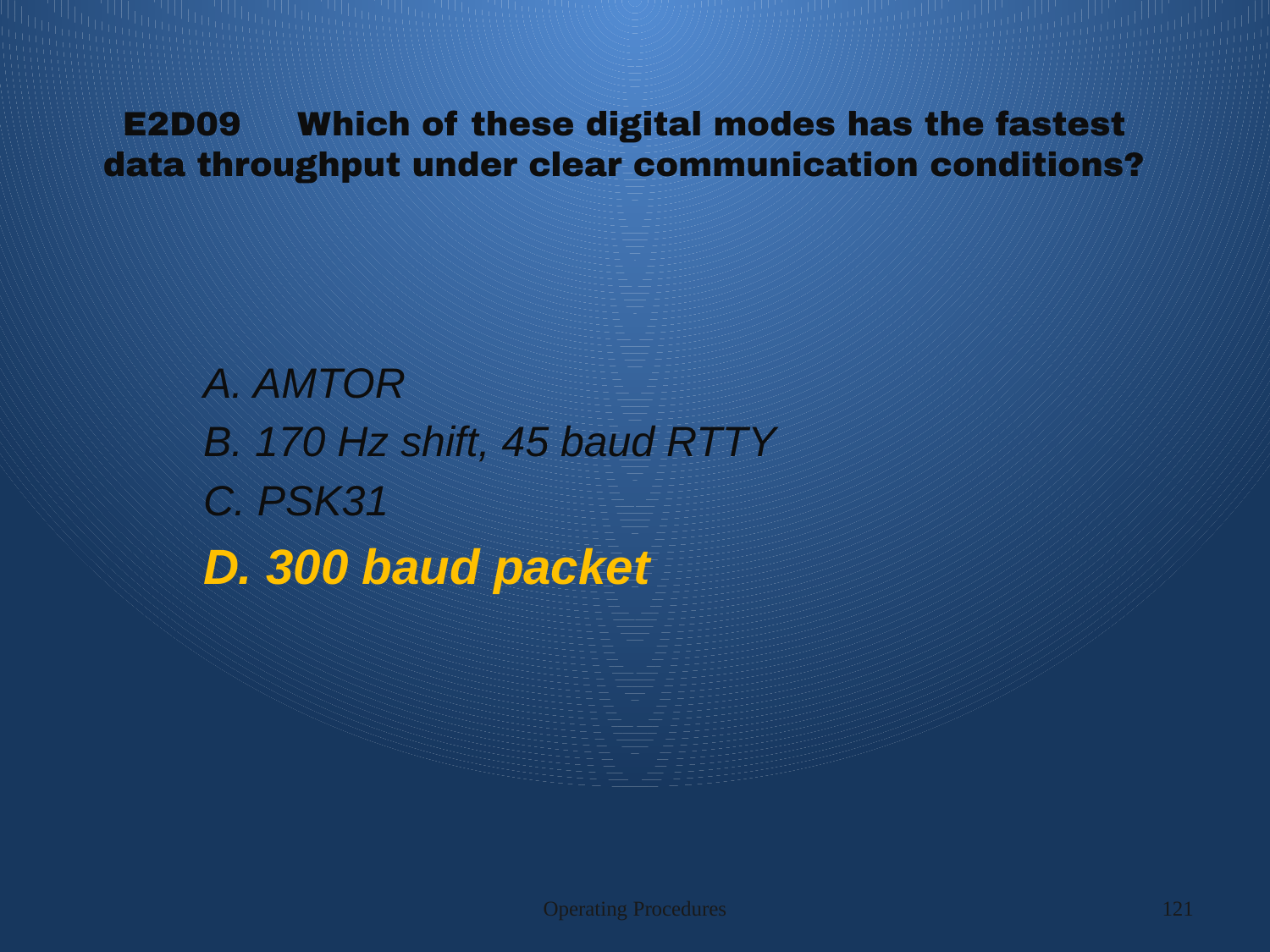

# E2D09     Which of these digital modes has the fastest data throughput under clear communication conditions?
A. AMTOR
B. 170 Hz shift, 45 baud RTTY
C. PSK31
D. 300 baud packet
Operating Procedures
121